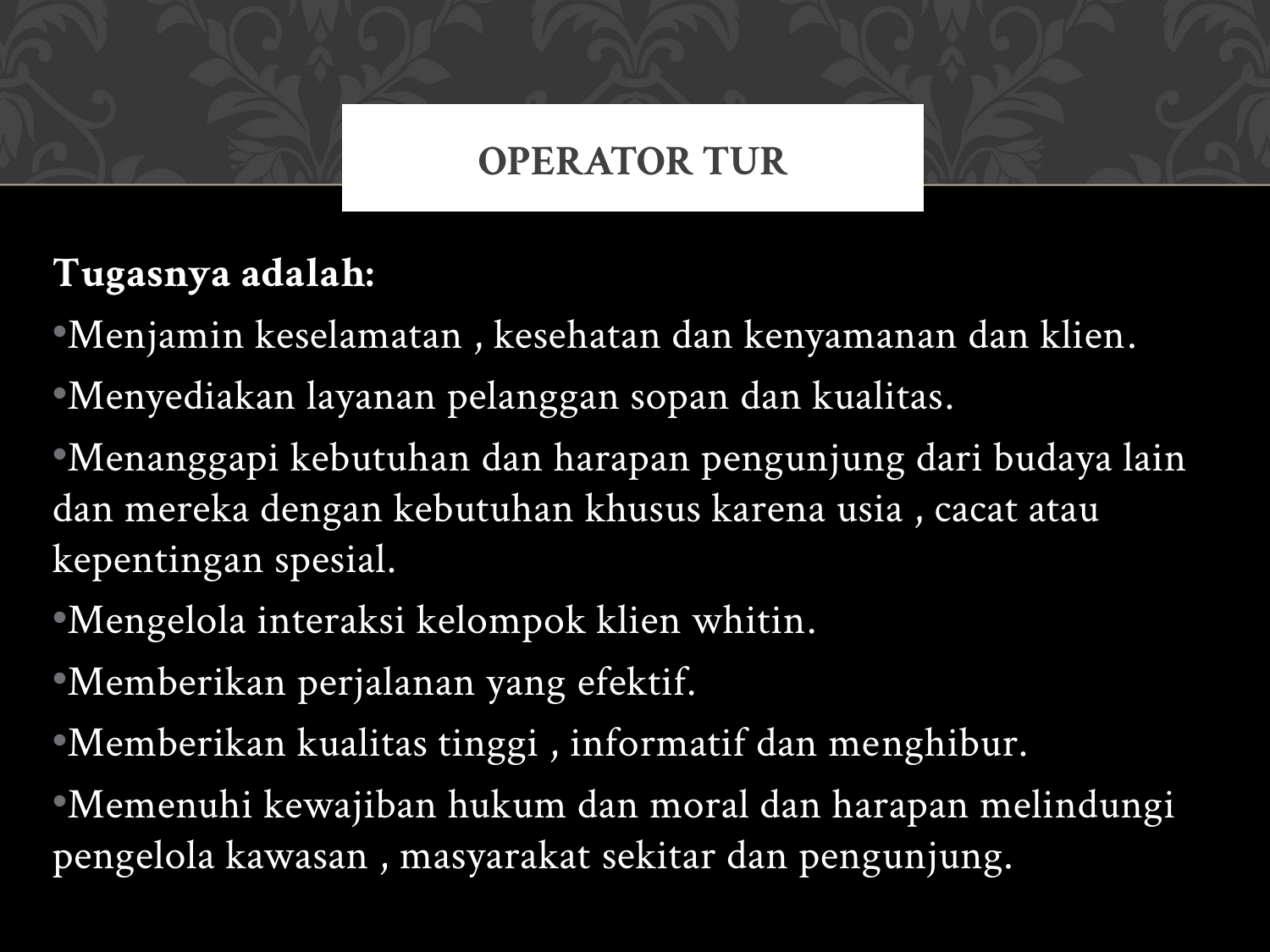

# Operator tur
Tugasnya adalah:
Menjamin keselamatan , kesehatan dan kenyamanan dan klien.
Menyediakan layanan pelanggan sopan dan kualitas.
Menanggapi kebutuhan dan harapan pengunjung dari budaya lain dan mereka dengan kebutuhan khusus karena usia , cacat atau kepentingan spesial.
Mengelola interaksi kelompok klien whitin.
Memberikan perjalanan yang efektif.
Memberikan kualitas tinggi , informatif dan menghibur.
Memenuhi kewajiban hukum dan moral dan harapan melindungi pengelola kawasan , masyarakat sekitar dan pengunjung.